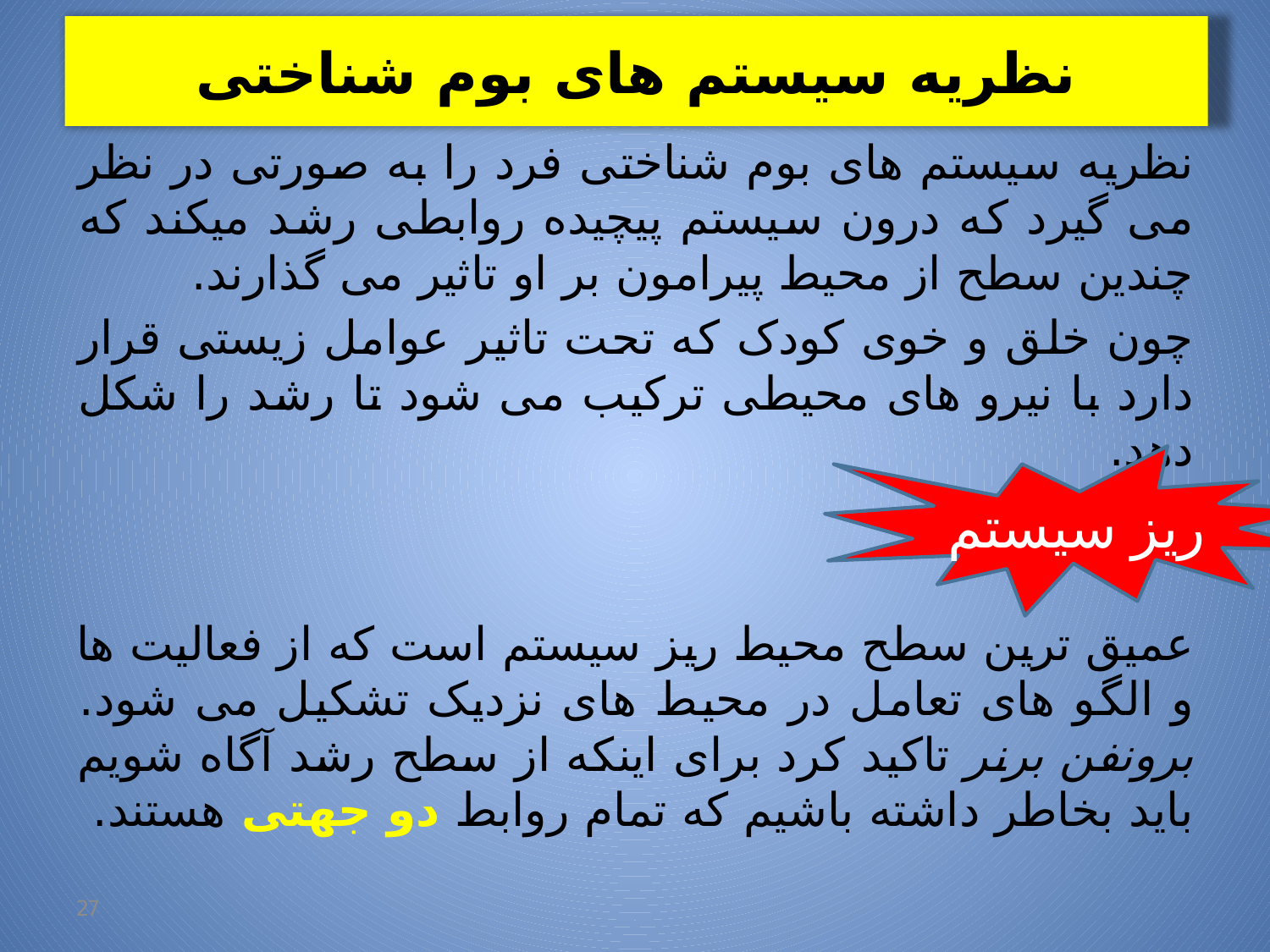

# نظریه سیستم های بوم شناختی
نظریه سیستم های بوم شناختی فرد را به صورتی در نظر می گیرد که درون سیستم پیچیده روابطی رشد میکند که چندین سطح از محیط پیرامون بر او تاثیر می گذارند.
چون خلق و خوی کودک که تحت تاثیر عوامل زیستی قرار دارد با نیرو های محیطی ترکیب می شود تا رشد را شکل دهد.

عمیق ترین سطح محیط ریز سیستم است که از فعالیت ها و الگو های تعامل در محیط های نزدیک تشکیل می شود. برونفن برنر تاکید کرد برای اینکه از سطح رشد آگاه شویم باید بخاطر داشته باشیم که تمام روابط دو جهتی هستند.

ریز سیستم
27